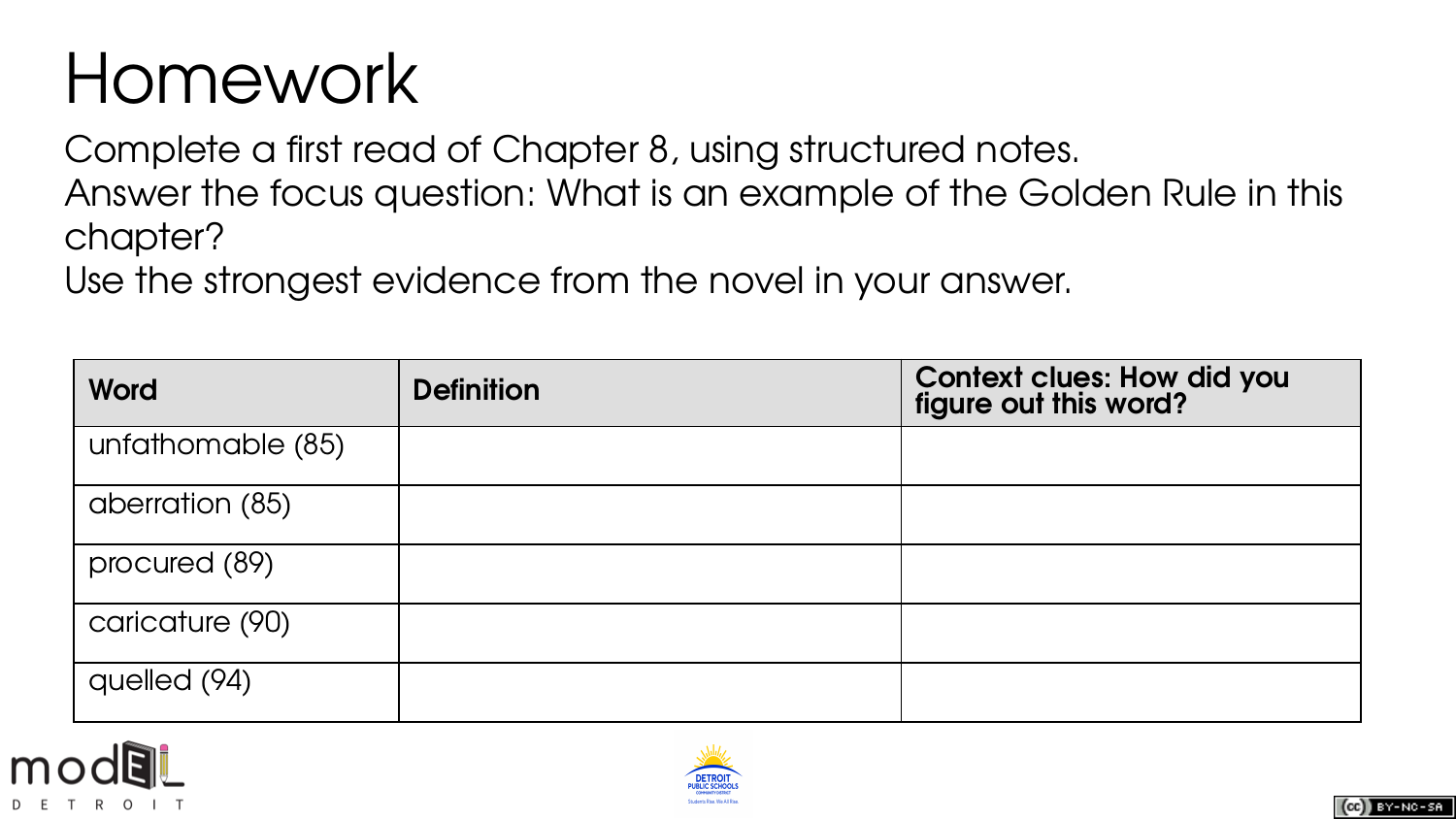

# Homework
Complete a first read of Chapter 8, using structured notes.
Answer the focus question: What is an example of the Golden Rule in this chapter?
Use the strongest evidence from the novel in your answer.
| Word | Definition | Context clues: How did you figure out this word? |
| --- | --- | --- |
| unfathomable (85) |  |  |
| aberration (85) |  |  |
| procured (89) |  |  |
| caricature (90) |  |  |
| quelled (94) |  |  |